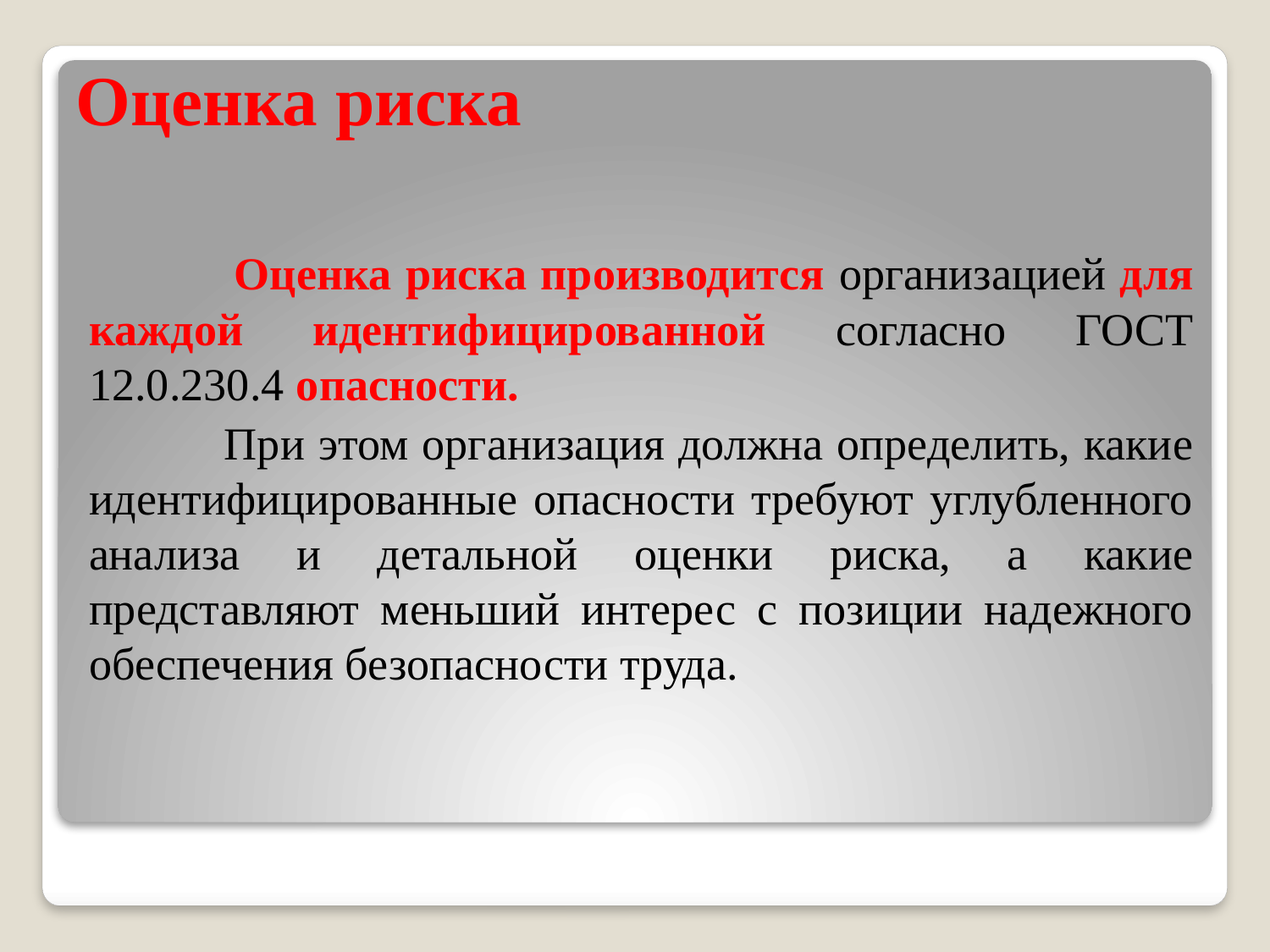

# Оценка риска
        Оценка риска производится организацией для каждой идентифицированной согласно ГОСТ 12.0.230.4 опасности.
          При этом организация должна определить, какие идентифицированные опасности требуют углубленного анализа и детальной оценки риска, а какие представляют меньший интерес с позиции надежного обеспечения безопасности труда.